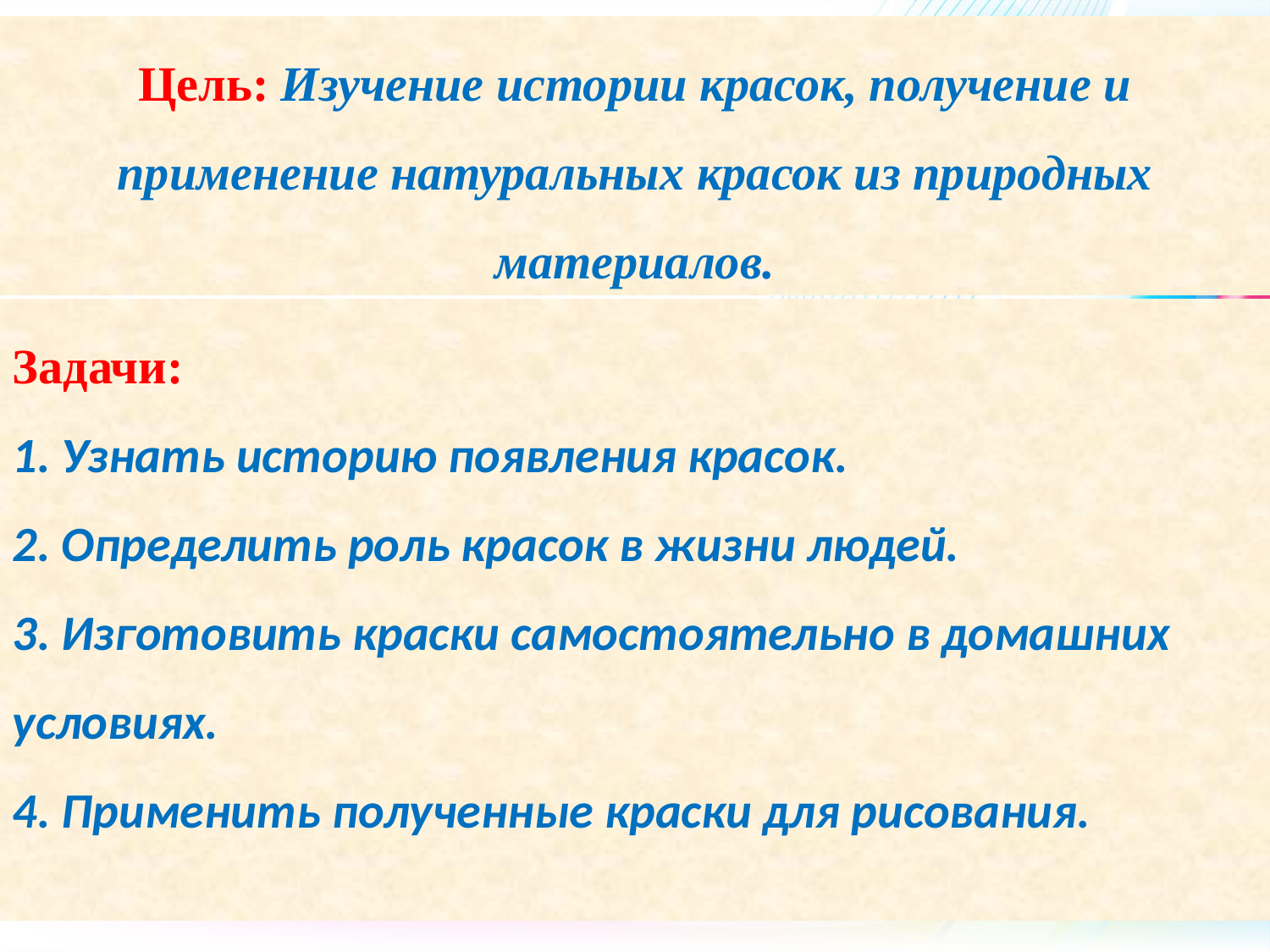

Цель: Изучение истории красок, получение и применение натуральных красок из природных материалов.
Задачи:
1. Узнать историю появления красок.
2. Определить роль красок в жизни людей.
3. Изготовить краски самостоятельно в домашних условиях.
4. Применить полученные краски для рисования.